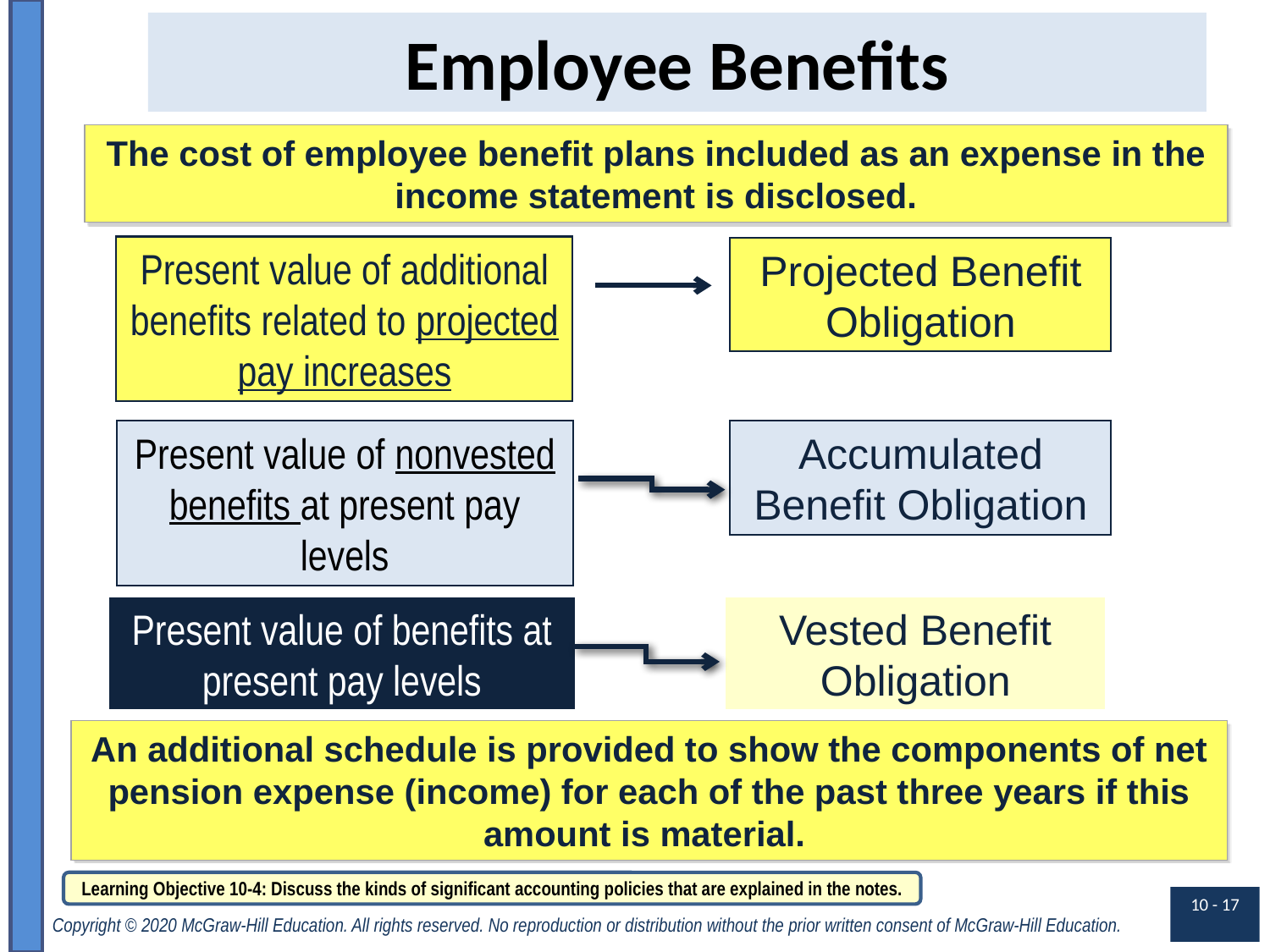

# Employee Benefits
The cost of employee benefit plans included as an expense in the income statement is disclosed.
Present value of additional benefits related to projected pay increases
Projected Benefit Obligation
Present value of nonvested benefits at present pay levels
Accumulated Benefit Obligation
Vested Benefit Obligation
Present value of benefits at present pay levels
An additional schedule is provided to show the components of net pension expense (income) for each of the past three years if this amount is material.
Learning Objective 10-4: Discuss the kinds of significant accounting policies that are explained in the notes.